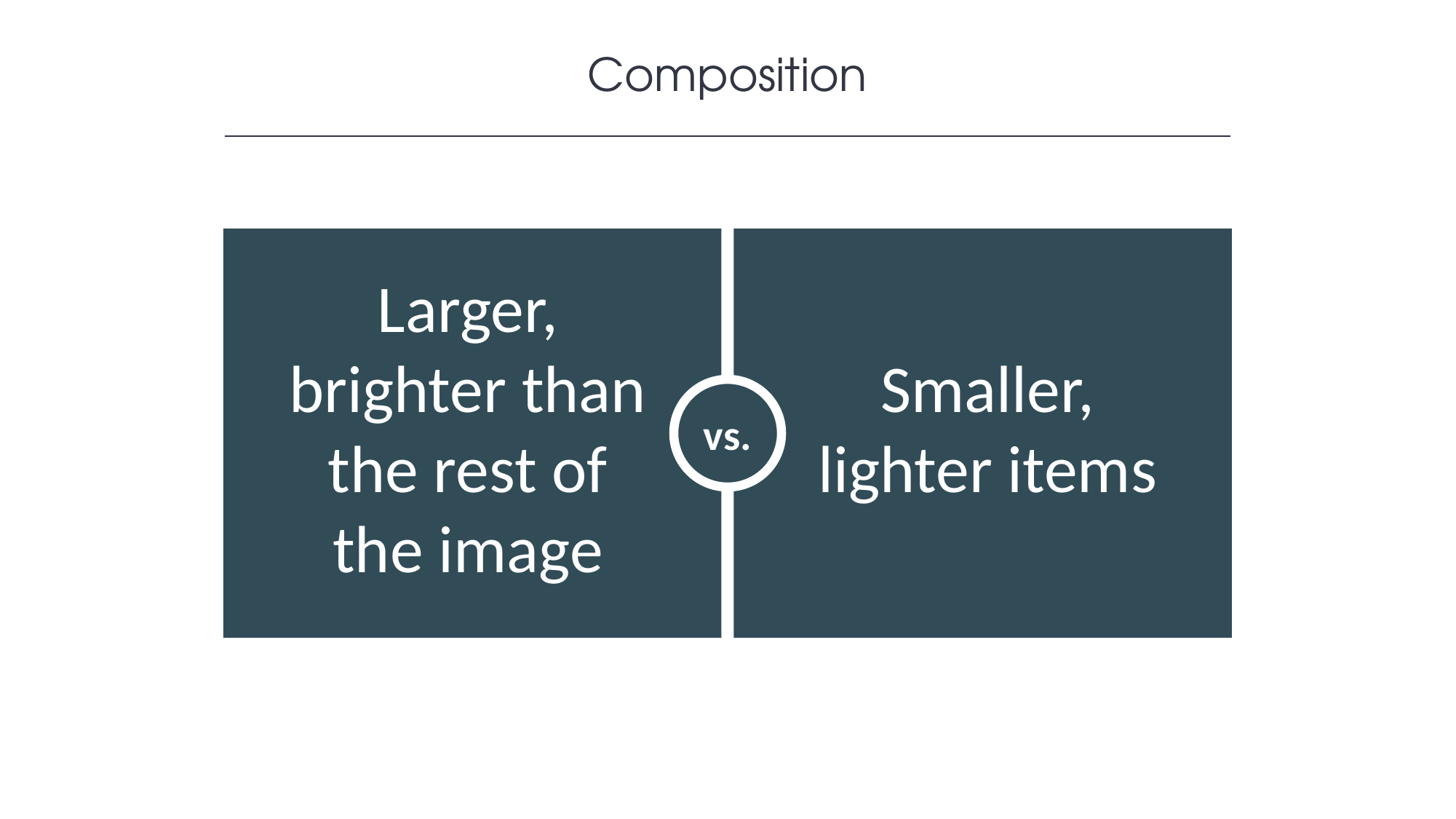

Composition

vs.
Larger, brighter than the rest of the image
Smaller, lighter items